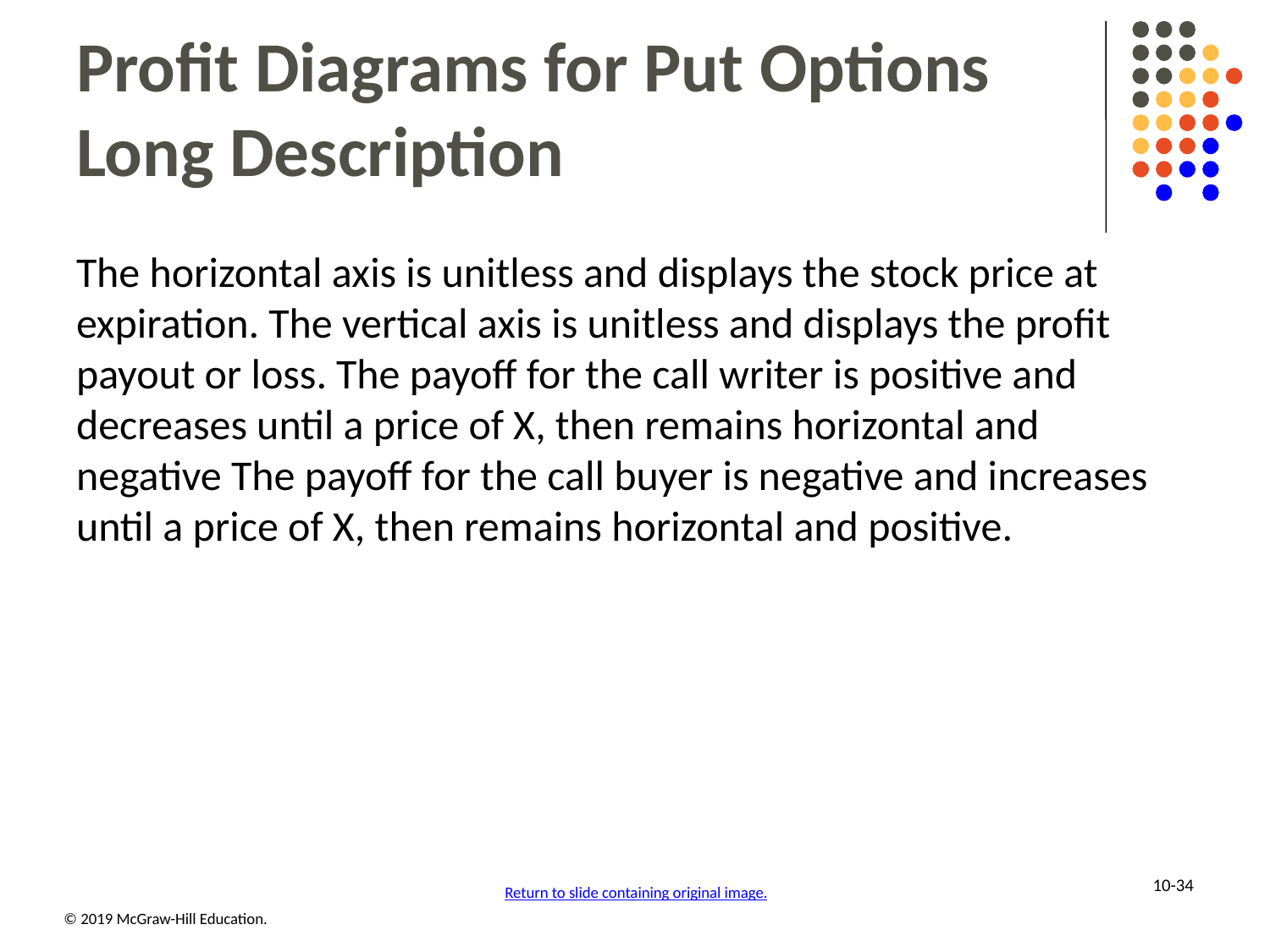

# Profit Diagrams for Put Options Long Description
The horizontal axis is unitless and displays the stock price at expiration. The vertical axis is unitless and displays the profit payout or loss. The payoff for the call writer is positive and decreases until a price of X, then remains horizontal and negative The payoff for the call buyer is negative and increases until a price of X, then remains horizontal and positive.
10-34
Return to slide containing original image.